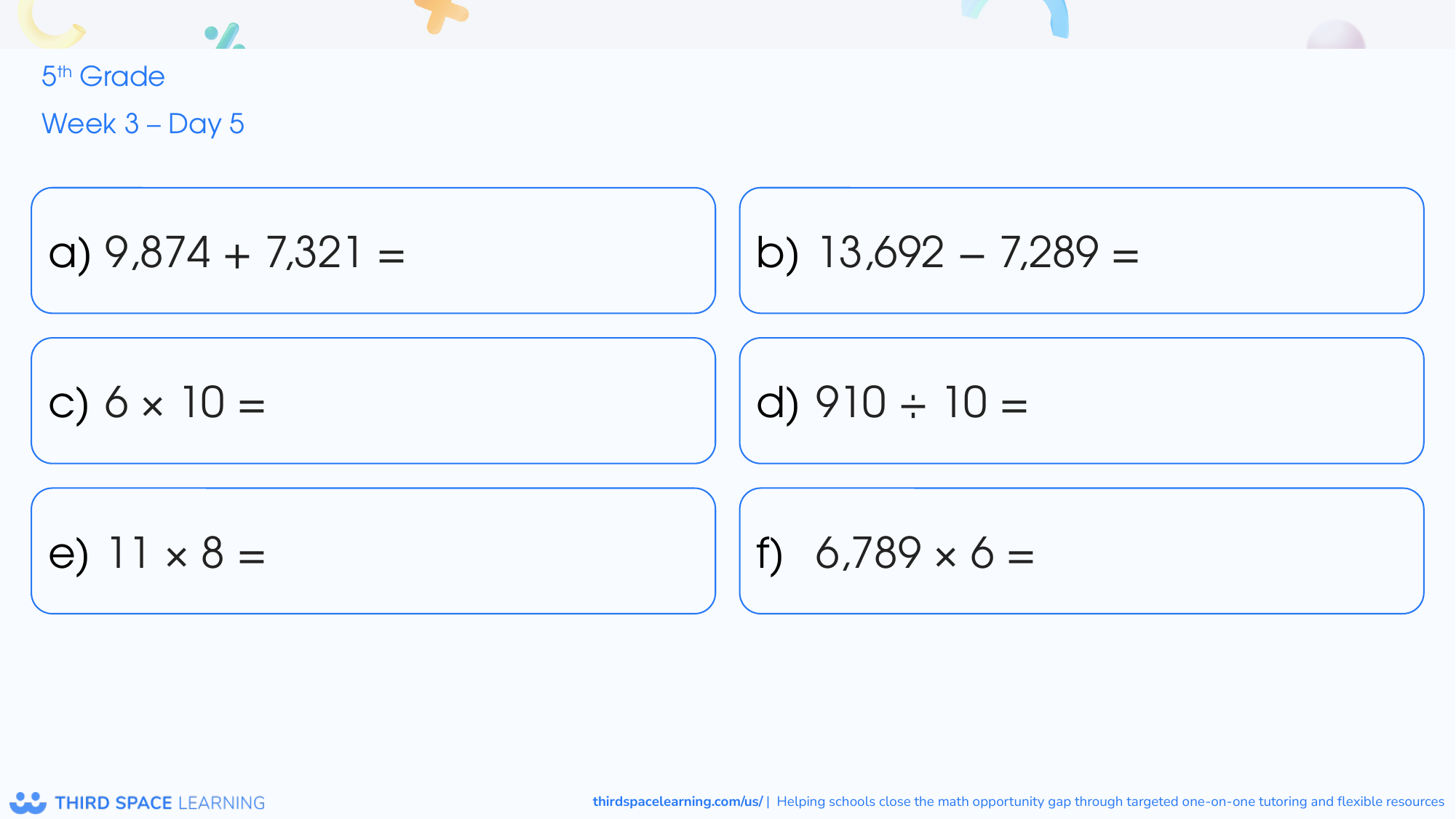

5th Grade
Week 3 – Day 5
9,874 + 7,321 =
13,692 − 7,289 =
6 × 10 =
910 ÷ 10 =
11 × 8 =
6,789 × 6 =